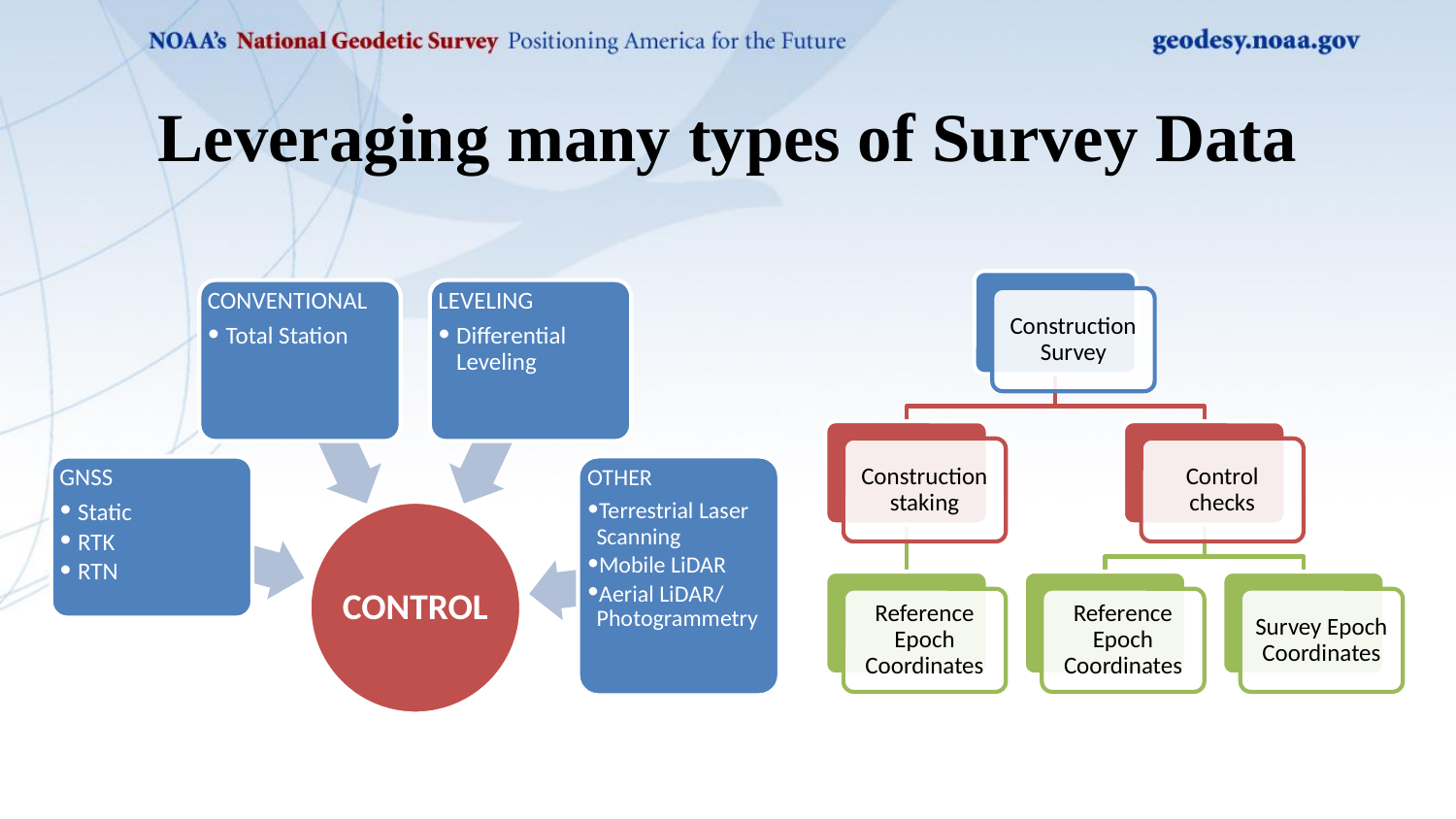

Leveraging many types of Survey Data

Construction Survey

Construction staking
Control checks

Reference Epoch Coordinates
Reference Epoch Coordinates
Survey Epoch Coordinates

CONVENTIONAL
Total Station
LEVELING
Differential Leveling

GNSS
Static
RTK
RTN
OTHER
Terrestrial Laser Scanning
Mobile LiDAR
Aerial LiDAR/ Photogrammetry

CONTROL